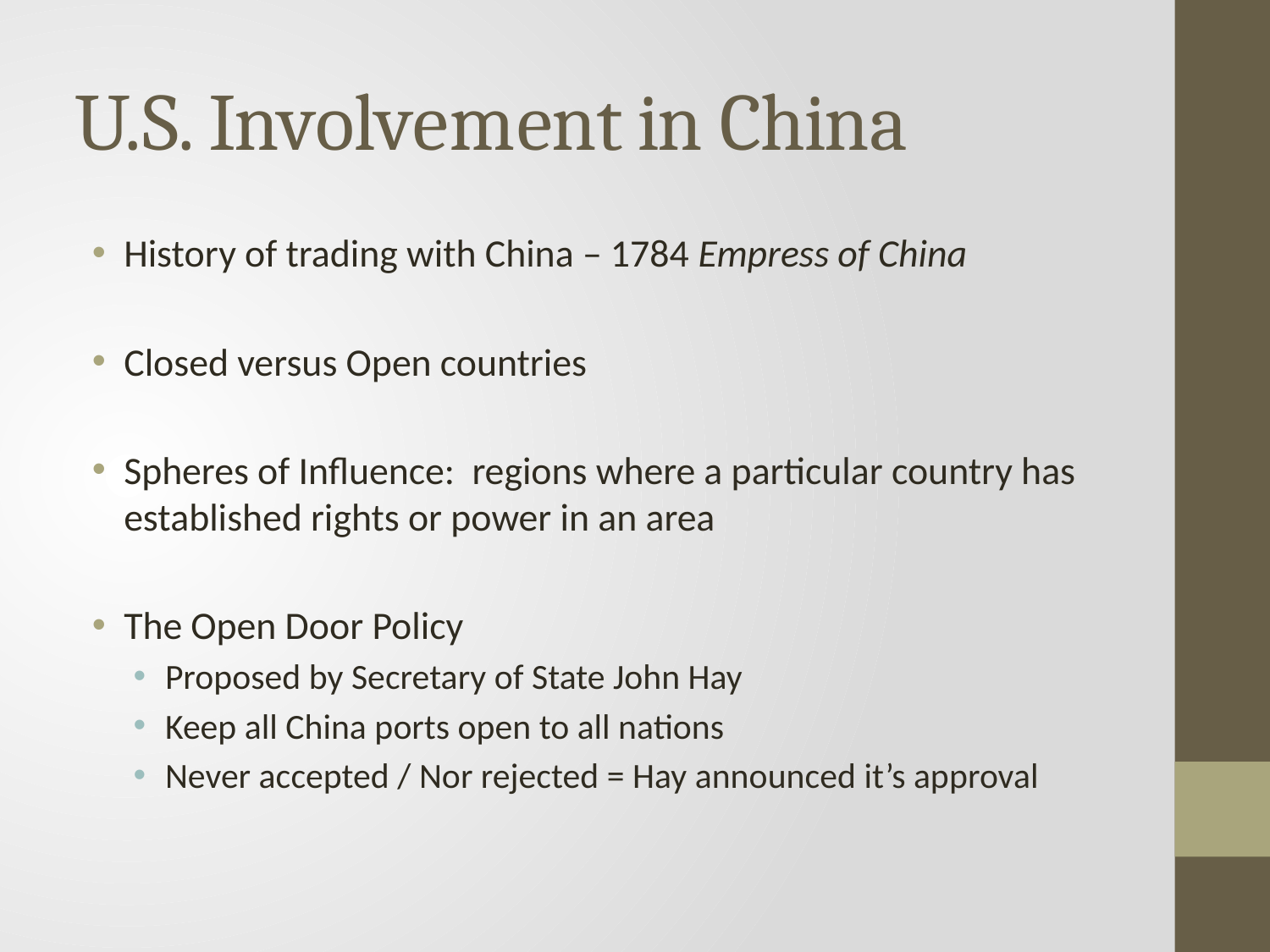

# U.S. Involvement in China
History of trading with China – 1784 Empress of China

Closed versus Open countries

Spheres of Influence:  regions where a particular country has established rights or power in an area

The Open Door Policy
Proposed by Secretary of State John Hay
Keep all China ports open to all nations
Never accepted / Nor rejected = Hay announced it’s approval